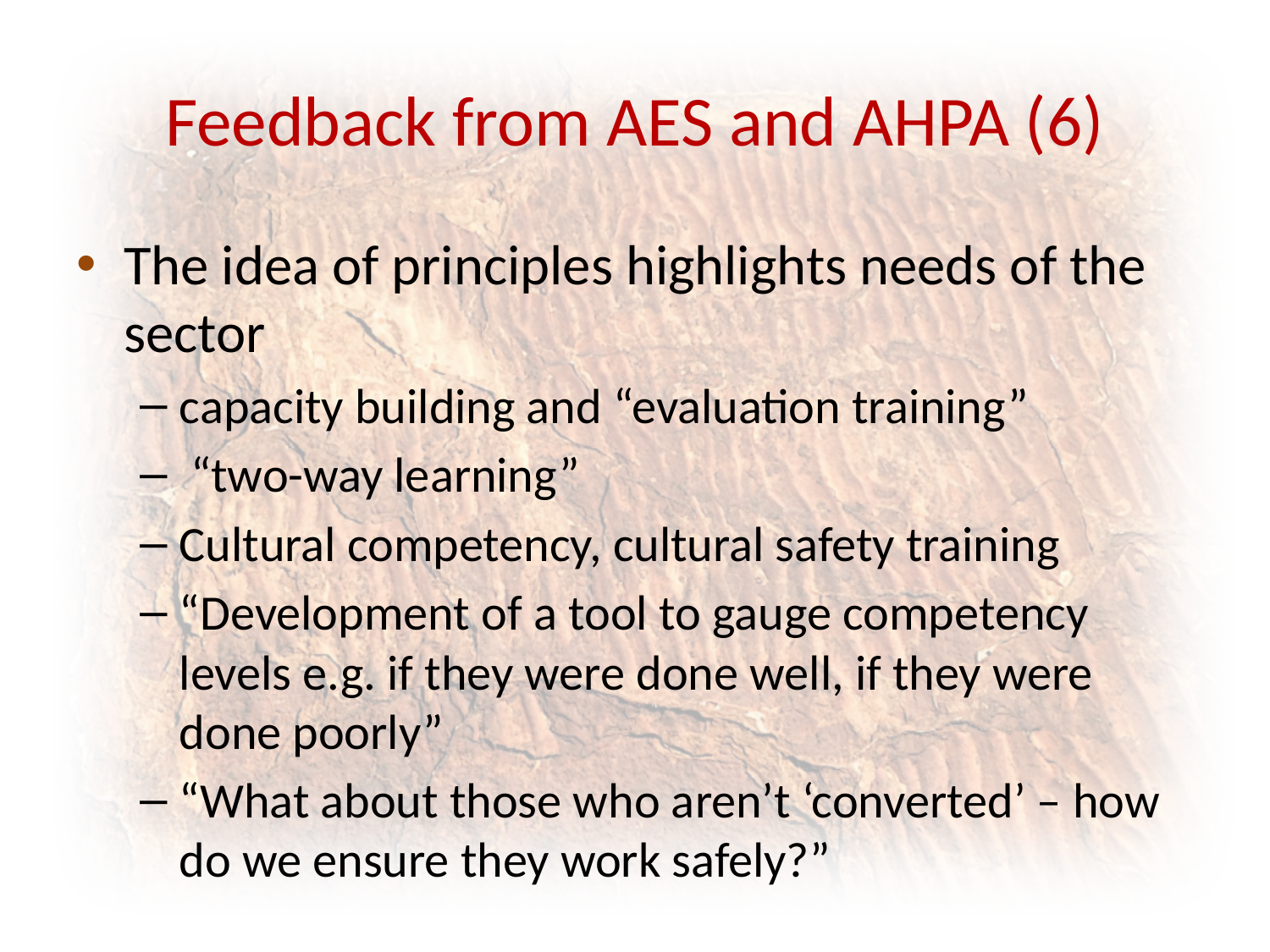

# Feedback from AES and AHPA (6)
The idea of principles highlights needs of the sector
capacity building and “evaluation training”
 “two-way learning”
Cultural competency, cultural safety training
“Development of a tool to gauge competency levels e.g. if they were done well, if they were done poorly”
“What about those who aren’t ‘converted’ – how do we ensure they work safely?”